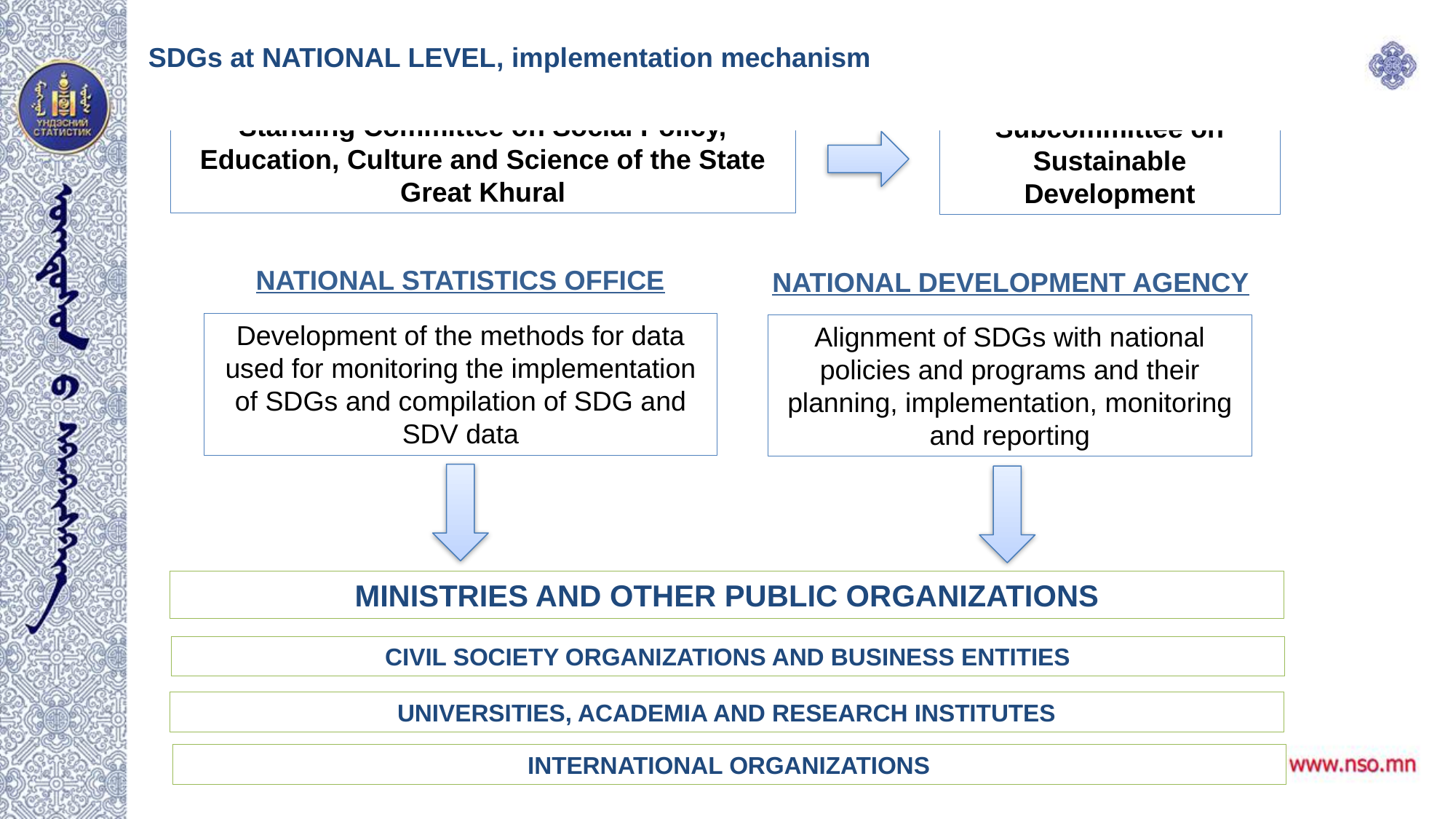

# SDGs at NATIONAL LEVEL, implementation mechanism
Standing Committee on Social Policy, Education, Culture and Science of the State Great Khural
Subcommittee on Sustainable Development

NATIONAL STATISTICS OFFICE
NATIONAL DEVELOPMENT AGENCY
Development of the methods for data used for monitoring the implementation of SDGs and compilation of SDG and SDV data
Alignment of SDGs with national policies and programs and their planning, implementation, monitoring and reporting

MINISTRIES AND OTHER PUBLIC ORGANIZATIONS
CIVIL SOCIETY ORGANIZATIONS AND BUSINESS ENTITIES
UNIVERSITIES, ACADEMIA AND RESEARCH INSTITUTES
INTERNATIONAL ORGANIZATIONS